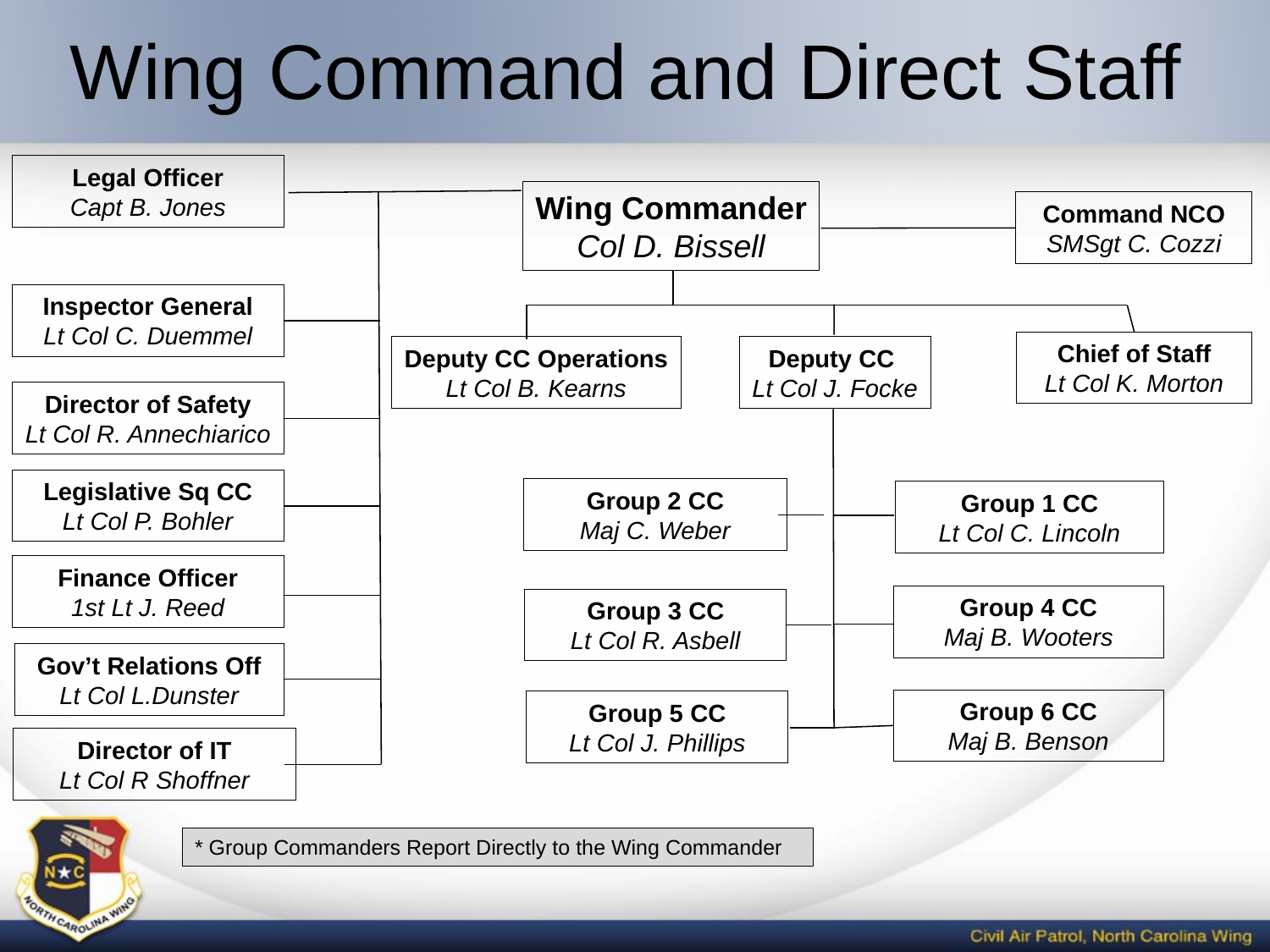

# Wing Command and Direct Staff
Legal Officer
Capt B. Jones
Wing Commander
Col D. Bissell
Command NCO
SMSgt C. Cozzi
Inspector General
Lt Col C. Duemmel
Chief of Staff
Lt Col K. Morton
Deputy CC Operations
Lt Col B. Kearns
Deputy CC
Lt Col J. Focke
Director of Safety
Lt Col R. Annechiarico
Legislative Sq CC
Lt Col P. Bohler
Group 2 CC
Maj C. Weber
Group 1 CC
Lt Col C. Lincoln
Finance Officer
1st Lt J. Reed
Group 4 CC
Maj B. Wooters
Group 3 CC
Lt Col R. Asbell
Gov’t Relations Off
Lt Col L.Dunster
Group 6 CC
Maj B. Benson
Group 5 CC
Lt Col J. Phillips
Director of IT
Lt Col R Shoffner
* Group Commanders Report Directly to the Wing Commander